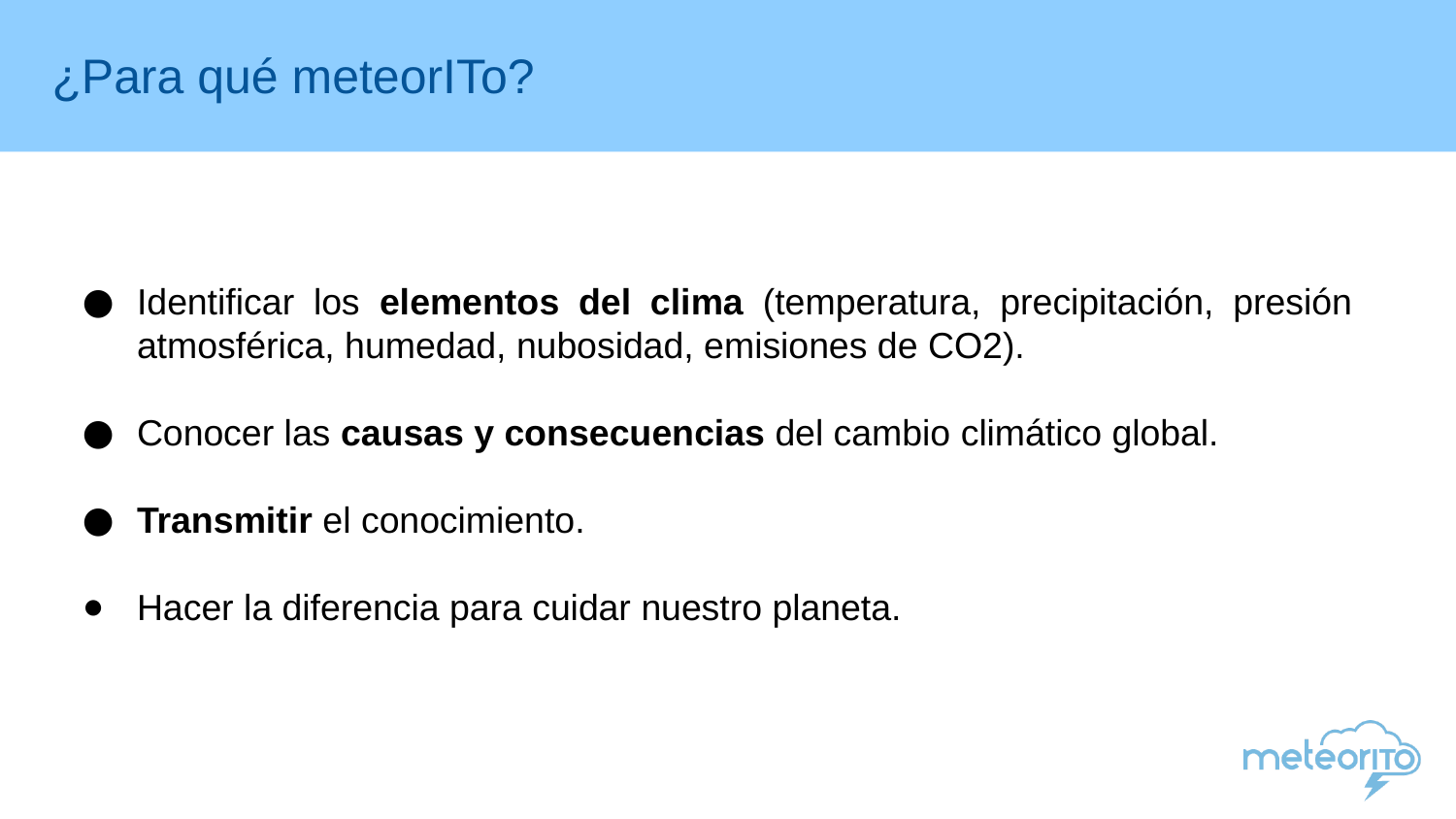

# ¿Para qué meteorITo?
Identificar los elementos del clima (temperatura, precipitación, presión atmosférica, humedad, nubosidad, emisiones de CO2).

Conocer las causas y consecuencias del cambio climático global.

Transmitir el conocimiento.

Hacer la diferencia para cuidar nuestro planeta.